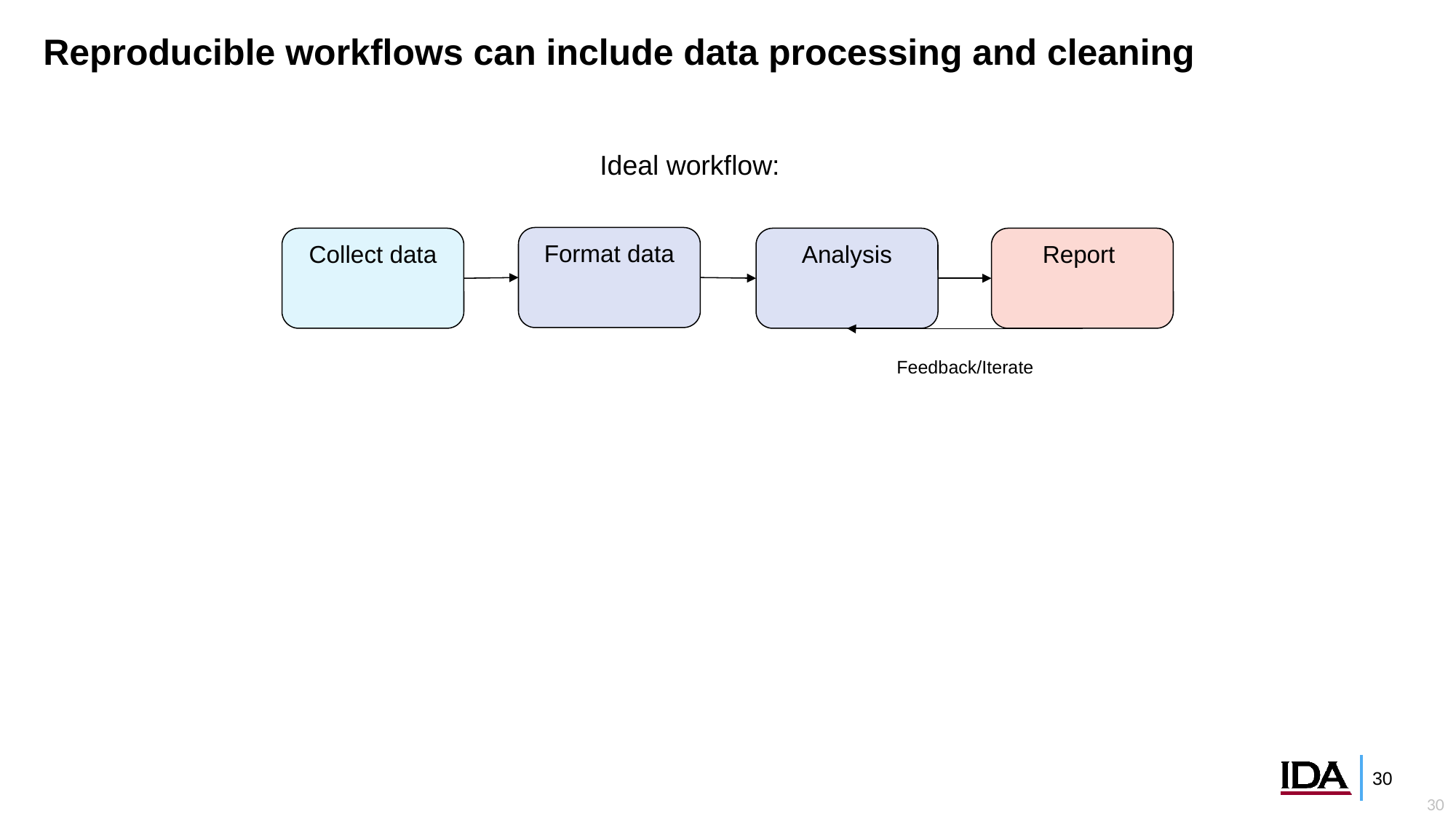

# Reproducible workflows can include data processing and cleaning
Ideal workflow:
Format data
Collect data
Analysis
Report
Feedback/Iterate
30